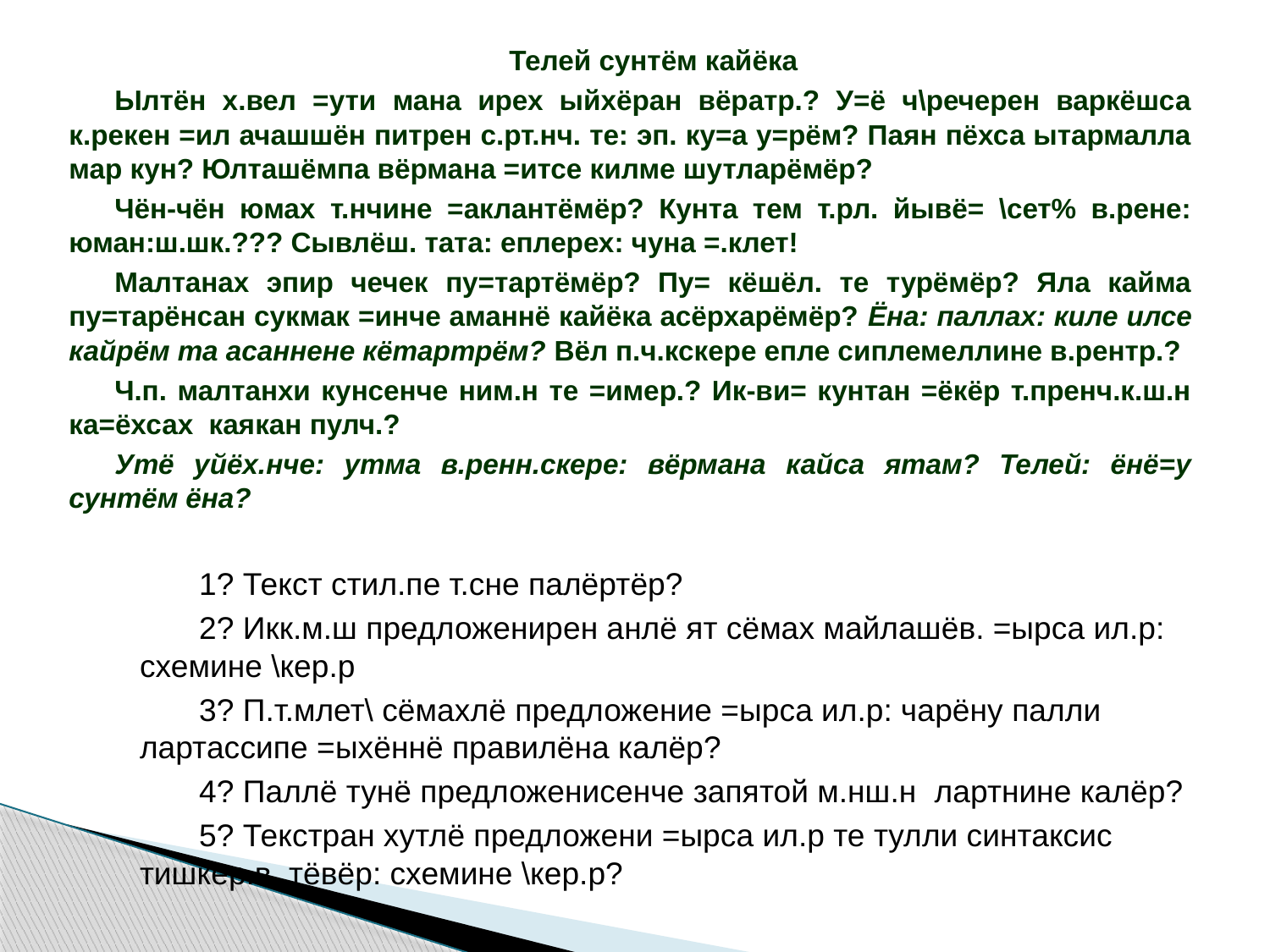

Телей сунтём кайёка
Ылтён х.вел =ути мана ирех ыйхёран вёратр.? У=ё ч\речерен варкёшса к.рекен =ил ачашшён питрен с.рт.нч. те: эп. ку=а у=рём? Паян пёхса ытармалла мар кун? Юлташёмпа вёрмана =итсе килме шутларёмёр?
Чён-чён юмах т.нчине =аклантёмёр? Кунта тем т.рл. йывё= \сет% в.рене: юман:ш.шк.??? Сывлёш. тата: еплерех: чуна =.клет!
Малтанах эпир чечек пу=тартёмёр? Пу= кёшёл. те турёмёр? Яла кайма пу=тарёнсан сукмак =инче аманнё кайёка асёрхарёмёр? Ёна: паллах: киле илсе кайрём та асаннене кётартрём? Вёл п.ч.кскере епле сиплемеллине в.рентр.?
Ч.п. малтанхи кунсенче ним.н те =имер.? Ик-ви= кунтан =ёкёр т.пренч.к.ш.н ка=ёхсах  каякан пулч.?
Утё уйёх.нче: утма в.ренн.скере: вёрмана кайса ятам? Телей: ёнё=у сунтём ёна?

1? Текст стил.пе т.сне палёртёр?
2? Икк.м.ш предложенирен анлё ят сёмах майлашёв. =ырса ил.р: схемине \кер.р
3? П.т.млет\ сёмахлё предложение =ырса ил.р: чарёну палли лартассипе =ыхённё правилёна калёр?
4? Паллё тунё предложенисенче запятой м.нш.н  лартнине калёр?
5? Текстран хутлё предложени =ырса ил.р те тулли синтаксис  тишкер.в. тёвёр: схемине \кер.р?